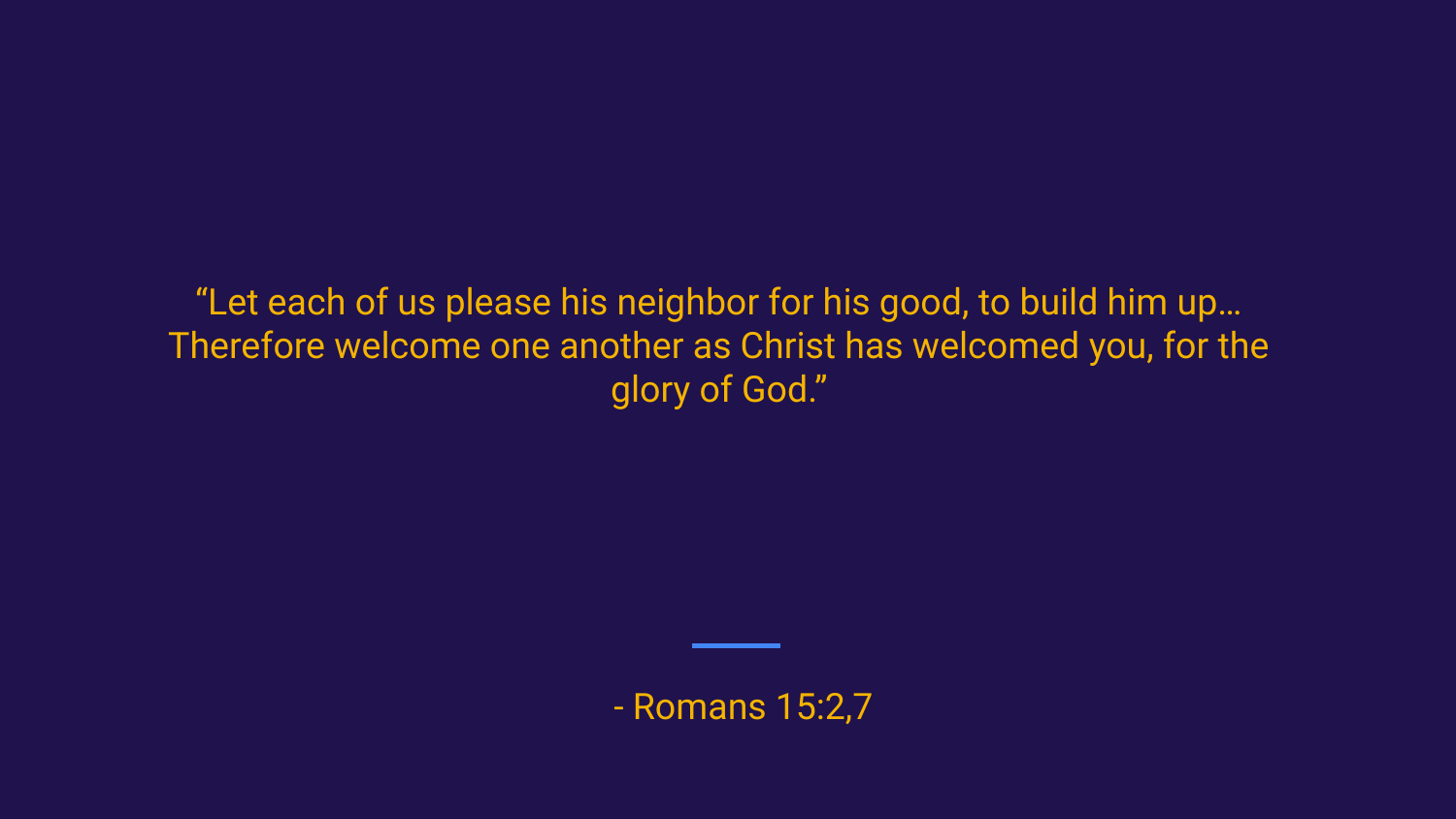

“Let each of us please his neighbor for his good, to build him up…Therefore welcome one another as Christ has welcomed you, for the glory of God.”
- Romans 15:2,7